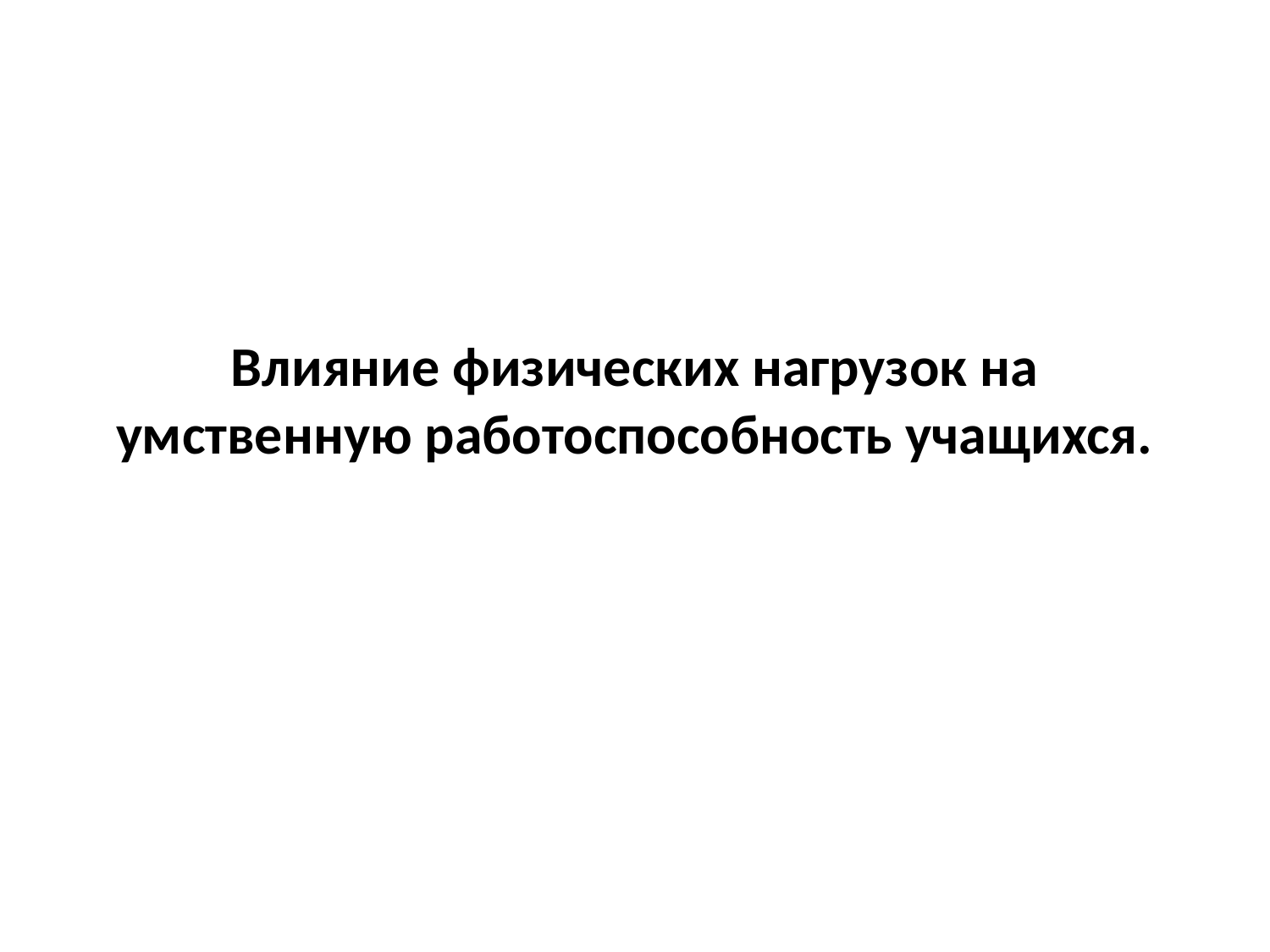

# Влияние физических нагрузок на умственную работоспособность учащихся.